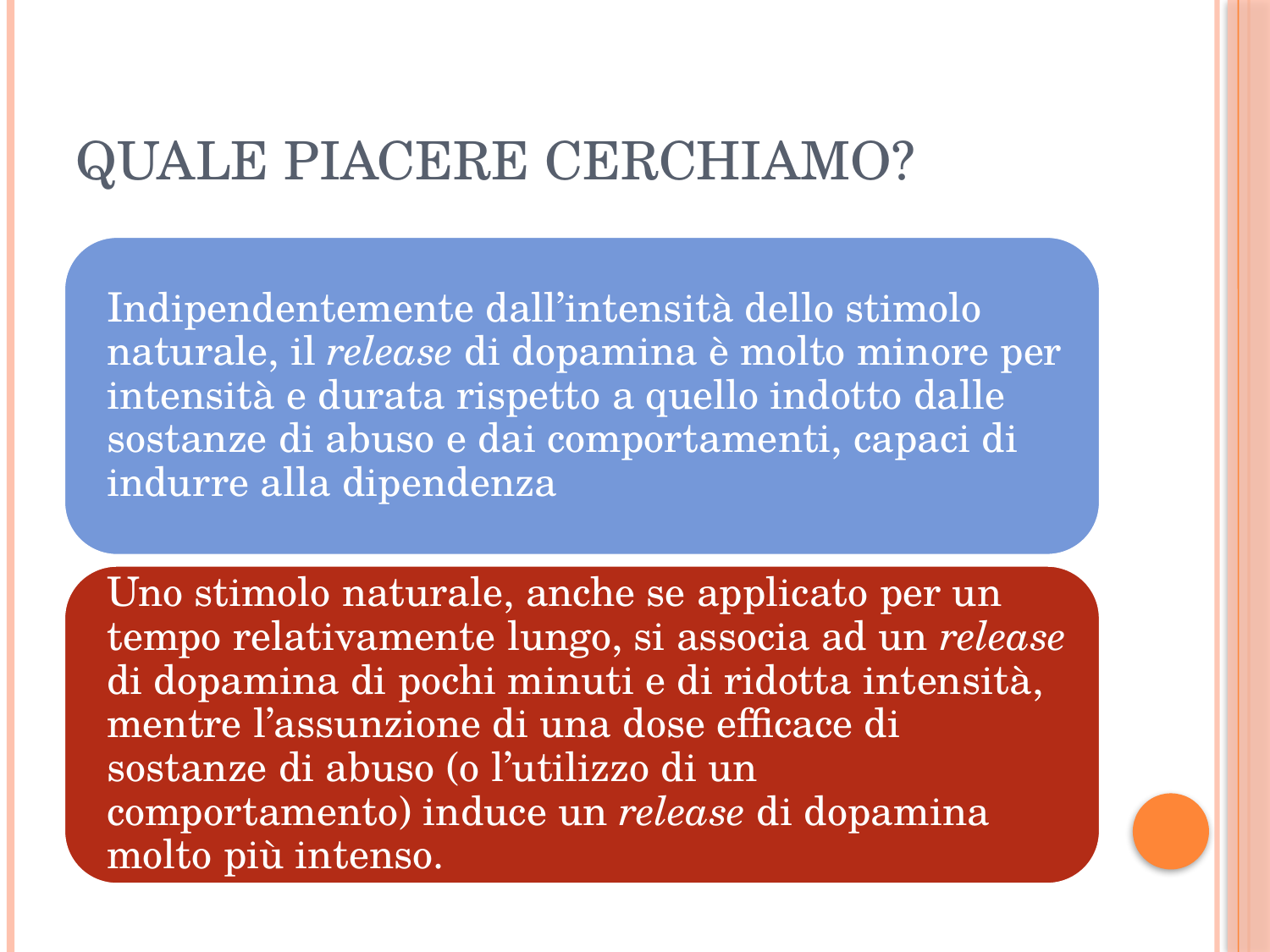

# Quale piacere cerchiamo?
Indipendentemente dall’intensità dello stimolo naturale, il release di dopamina è molto minore per intensità e durata rispetto a quello indotto dalle sostanze di abuso e dai comportamenti, capaci di indurre alla dipendenza
Uno stimolo naturale, anche se applicato per un tempo relativamente lungo, si associa ad un release di dopamina di pochi minuti e di ridotta intensità, mentre l’assunzione di una dose efficace di sostanze di abuso (o l’utilizzo di un comportamento) induce un release di dopamina molto più intenso.